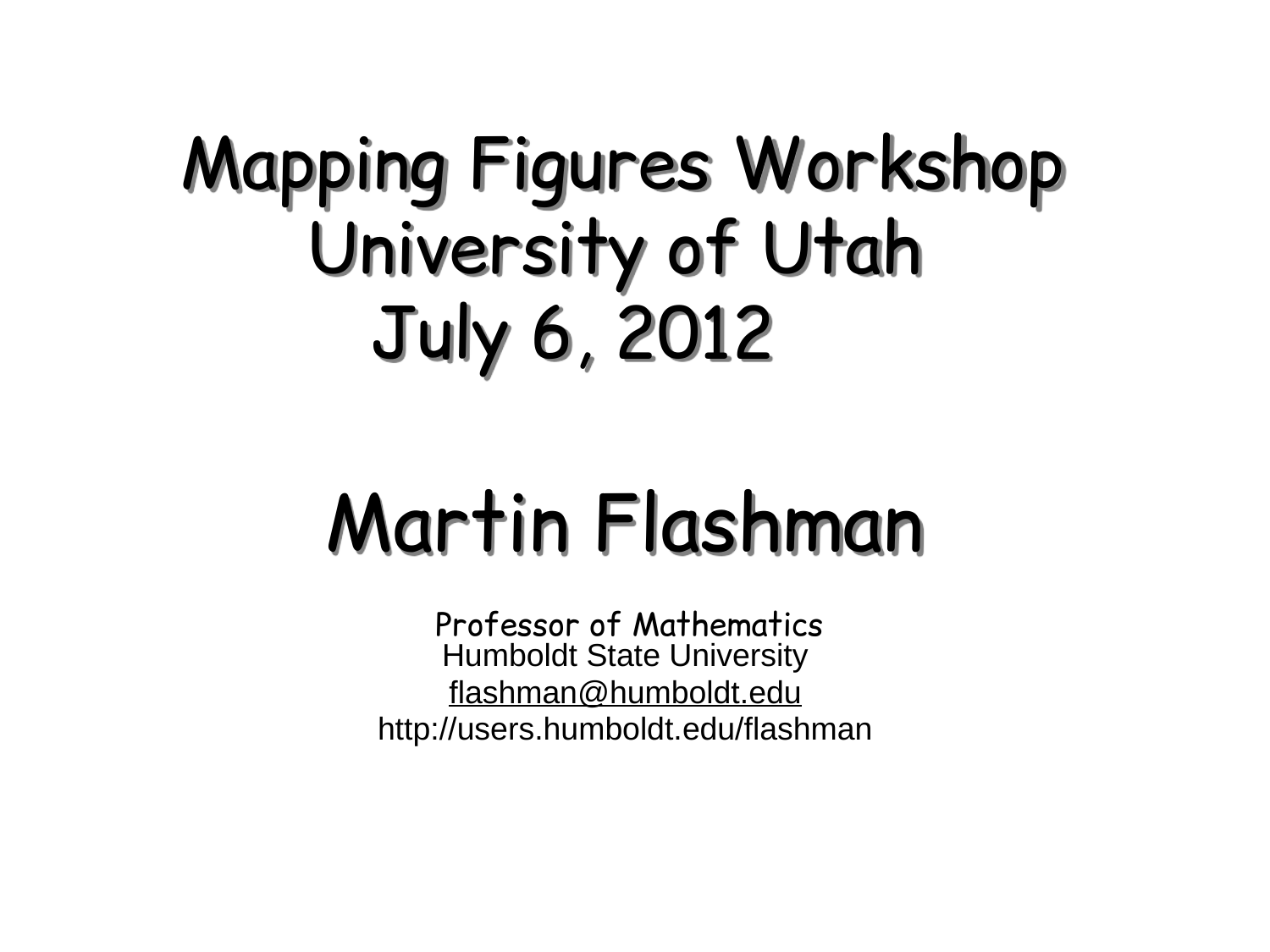

Mapping Figures Workshop
University of Utah
July 6, 2012
Martin Flashman
Professor of Mathematics
Humboldt State University
flashman@humboldt.edu
http://users.humboldt.edu/flashman